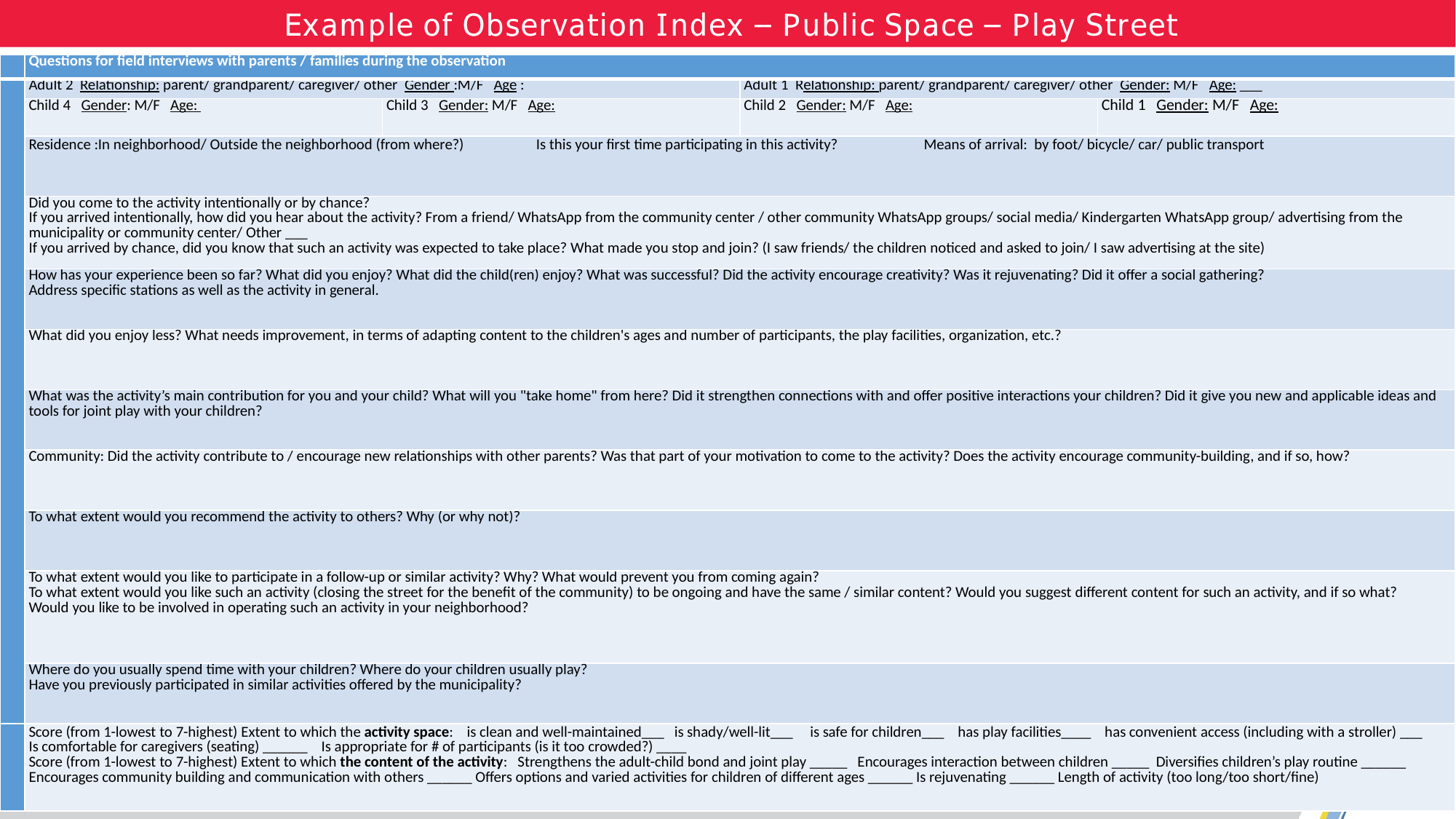

Example of Observation Index – Public Space – Play Street
|  | Questions for field interviews with parents / families during the observation |  |  |  |
| --- | --- | --- | --- | --- |
|  | Adult 2 Relationship: parent/ grandparent/ caregiver/ other Gender :M/F Age : |  | Adult 1 Relationship: parent/ grandparent/ caregiver/ other Gender: M/F Age: \_\_\_ |  |
|  | Child 4 Gender: M/F Age: | Child 3 Gender: M/F Age: | Child 2 Gender: M/F Age: | Child 1 Gender: M/F Age: |
|  | Residence :In neighborhood/ Outside the neighborhood (from where?) Is this your first time participating in this activity? Means of arrival: by foot/ bicycle/ car/ public transport |  |  |  |
|  | Did you come to the activity intentionally or by chance? If you arrived intentionally, how did you hear about the activity? From a friend/ WhatsApp from the community center / other community WhatsApp groups/ social media/ Kindergarten WhatsApp group/ advertising from the municipality or community center/ Other \_\_\_ If you arrived by chance, did you know that such an activity was expected to take place? What made you stop and join? (I saw friends/ the children noticed and asked to join/ I saw advertising at the site) |  |  |  |
|  | How has your experience been so far? What did you enjoy? What did the child(ren) enjoy? What was successful? Did the activity encourage creativity? Was it rejuvenating? Did it offer a social gathering? Address specific stations as well as the activity in general. |  |  |  |
|  | What did you enjoy less? What needs improvement, in terms of adapting content to the children's ages and number of participants, the play facilities, organization, etc.? |  |  |  |
|  | What was the activity’s main contribution for you and your child? What will you "take home" from here? Did it strengthen connections with and offer positive interactions your children? Did it give you new and applicable ideas and tools for joint play with your children? |  |  |  |
|  | Community: Did the activity contribute to / encourage new relationships with other parents? Was that part of your motivation to come to the activity? Does the activity encourage community-building, and if so, how? |  |  |  |
|  | To what extent would you recommend the activity to others? Why (or why not)? |  |  |  |
|  | To what extent would you like to participate in a follow-up or similar activity? Why? What would prevent you from coming again?  To what extent would you like such an activity (closing the street for the benefit of the community) to be ongoing and have the same / similar content? Would you suggest different content for such an activity, and if so what?  Would you like to be involved in operating such an activity in your neighborhood? |  |  |  |
|  | Where do you usually spend time with your children? Where do your children usually play?  Have you previously participated in similar activities offered by the municipality? |  |  |  |
|  | Score (from 1-lowest to 7-highest) Extent to which the activity space: is clean and well-maintained\_\_\_ is shady/well-lit\_\_\_ is safe for children\_\_\_ has play facilities\_\_\_\_ has convenient access (including with a stroller) \_\_\_ Is comfortable for caregivers (seating) \_\_\_\_\_\_ Is appropriate for # of participants (is it too crowded?) \_\_\_\_ Score (from 1-lowest to 7-highest) Extent to which the content of the activity: Strengthens the adult-child bond and joint play \_\_\_\_\_ Encourages interaction between children \_\_\_\_\_ Diversifies children’s play routine \_\_\_\_\_\_ Encourages community building and communication with others \_\_\_\_\_\_ Offers options and varied activities for children of different ages \_\_\_\_\_\_ Is rejuvenating \_\_\_\_\_\_ Length of activity (too long/too short/fine) |  |  |  |

59